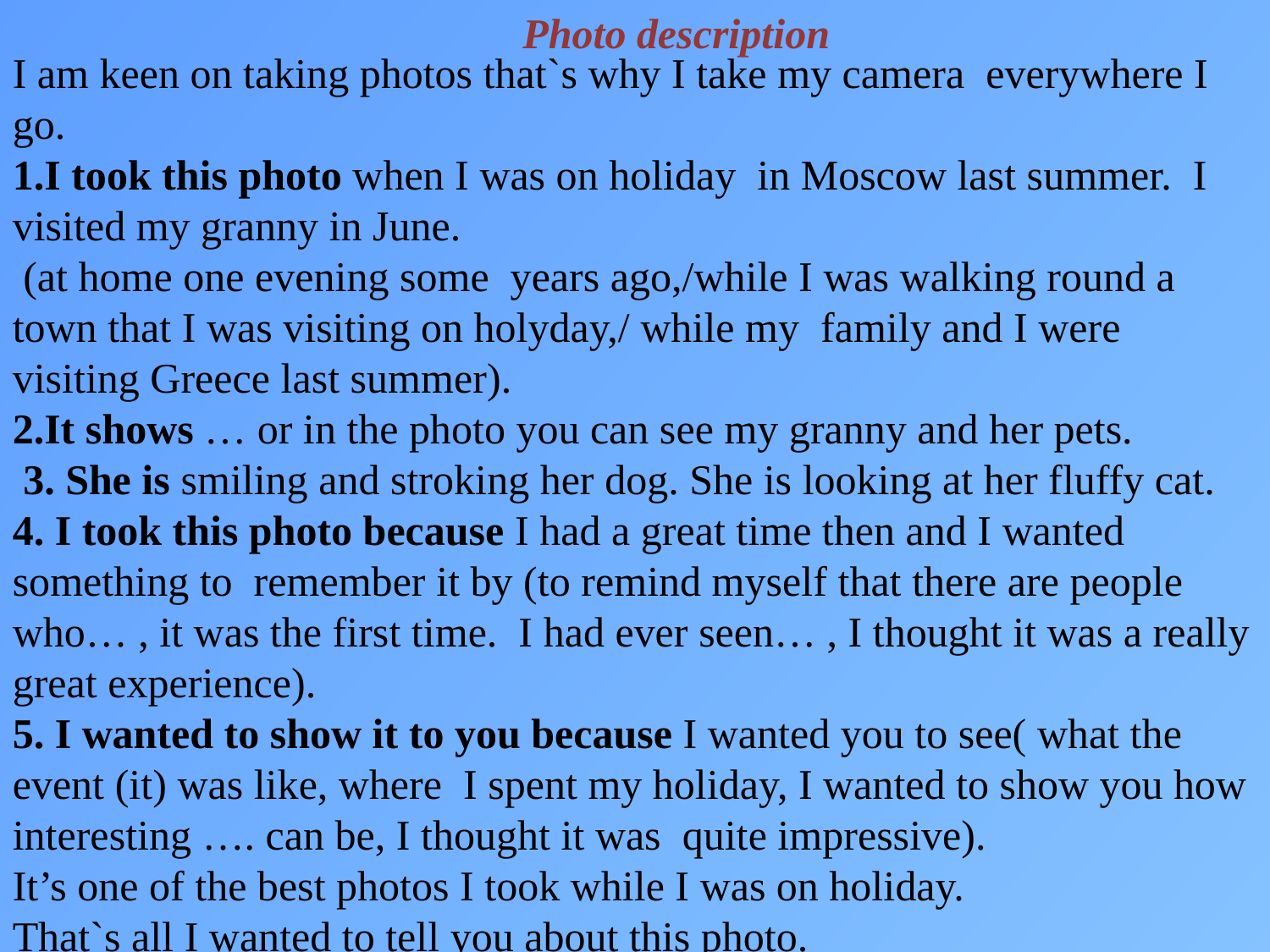

Photo description
I am keen on taking photos that`s why I take my camera  everywhere I go.
1.I took this photo when I was on holiday  in Moscow last summer.  I visited my granny in June.
 (at home one evening some  years ago,/while I was walking round a town that I was visiting on holyday,/ while my  family and I were visiting Greece last summer).
2.It shows … or in the photo you can see my granny and her pets.
 3. She is smiling and stroking her dog. She is looking at her fluffy cat.
4. I took this photo because I had a great time then and I wanted something to  remember it by (to remind myself that there are people who… , it was the first time.  I had ever seen… , I thought it was a really great experience).
5. I wanted to show it to you because I wanted you to see( what the event (it) was like, where  I spent my holiday, I wanted to show you how interesting …. can be, I thought it was  quite impressive).
It’s one of the best photos I took while I was on holiday.
That`s all I wanted to tell you about this photo.